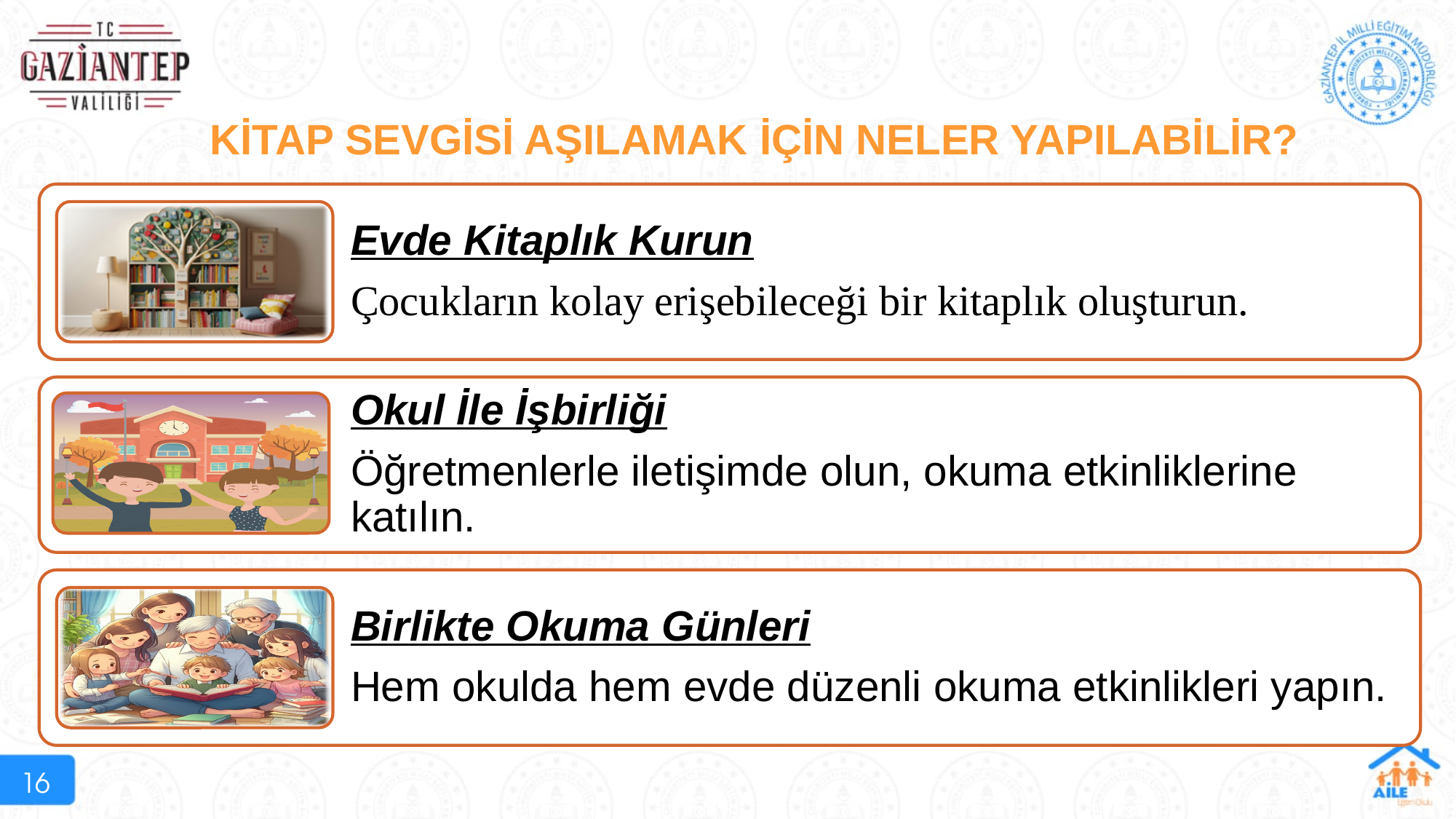

KİTAP SEVGİSİ AŞILAMAK İÇİN NELER YAPILABİLİR?
Evde Kitaplık Kurun
Çocukların kolay erişebileceği bir kitaplık oluşturun.
Okul İle İşbirliği
Öğretmenlerle iletişimde olun, okuma etkinliklerine katılın.
Birlikte Okuma Günleri
Hem okulda hem evde düzenli okuma etkinlikleri yapın.
16